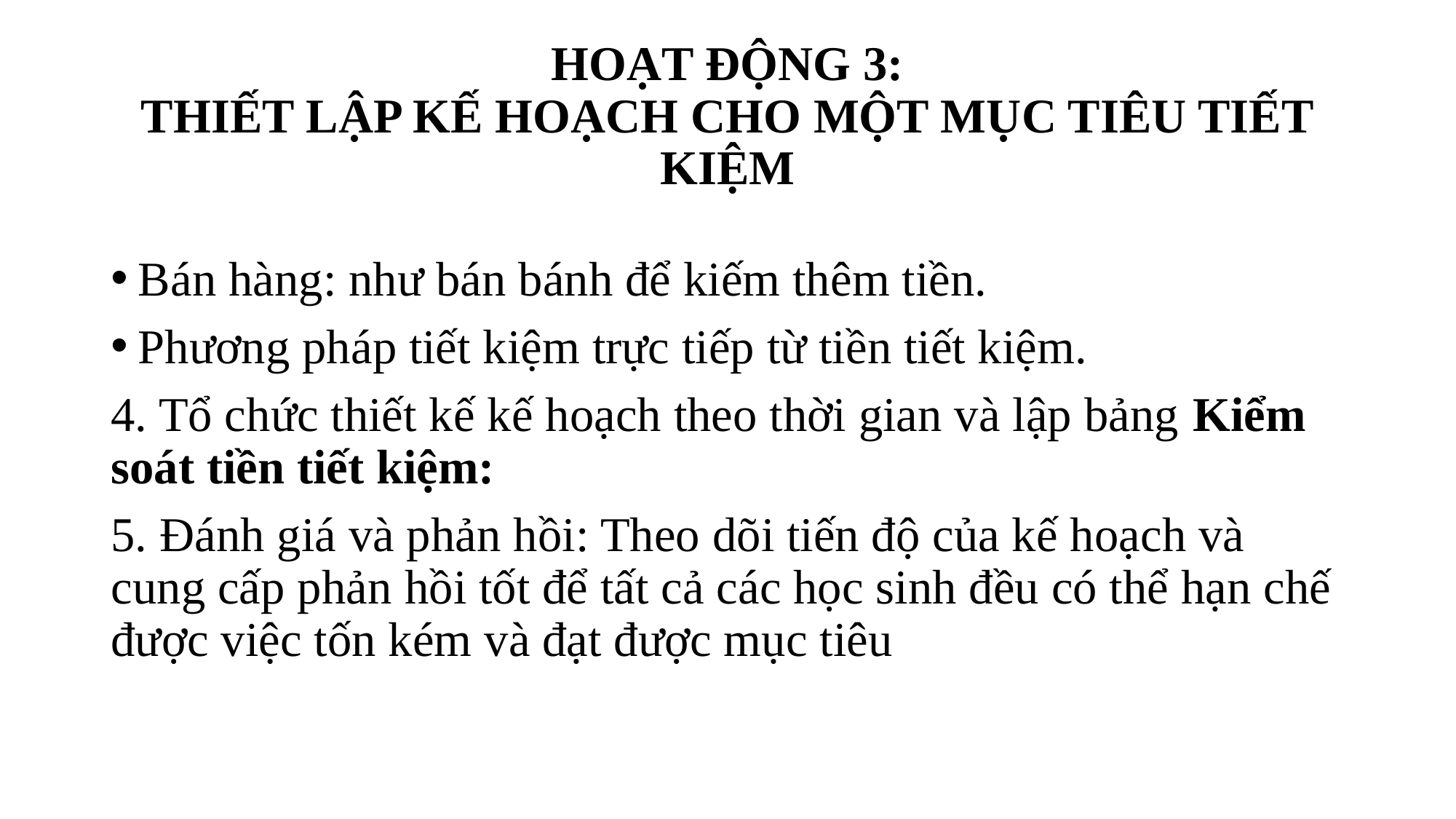

# HOẠT ĐỘNG 3: THIẾT LẬP KẾ HOẠCH CHO MỘT MỤC TIÊU TIẾT KIỆM
Bán hàng: như bán bánh để kiếm thêm tiền.
Phương pháp tiết kiệm trực tiếp từ tiền tiết kiệm.
4. Tổ chức thiết kế kế hoạch theo thời gian và lập bảng Kiểm soát tiền tiết kiệm:
5. Đánh giá và phản hồi: Theo dõi tiến độ của kế hoạch và cung cấp phản hồi tốt để tất cả các học sinh đều có thể hạn chế được việc tốn kém và đạt được mục tiêu